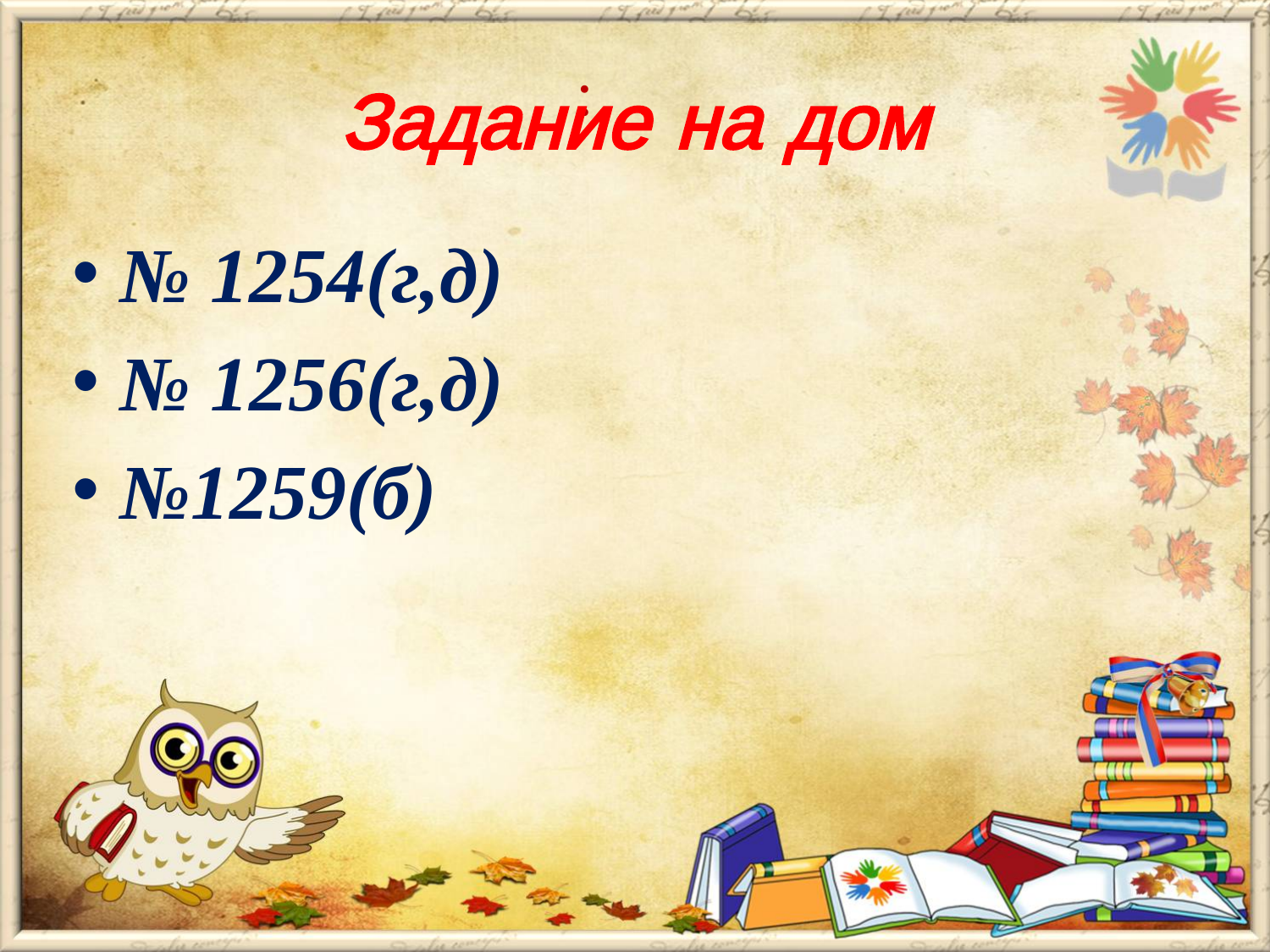

# Задание на дом
:
№ 1254(г,д)
№ 1256(г,д)
№1259(б)